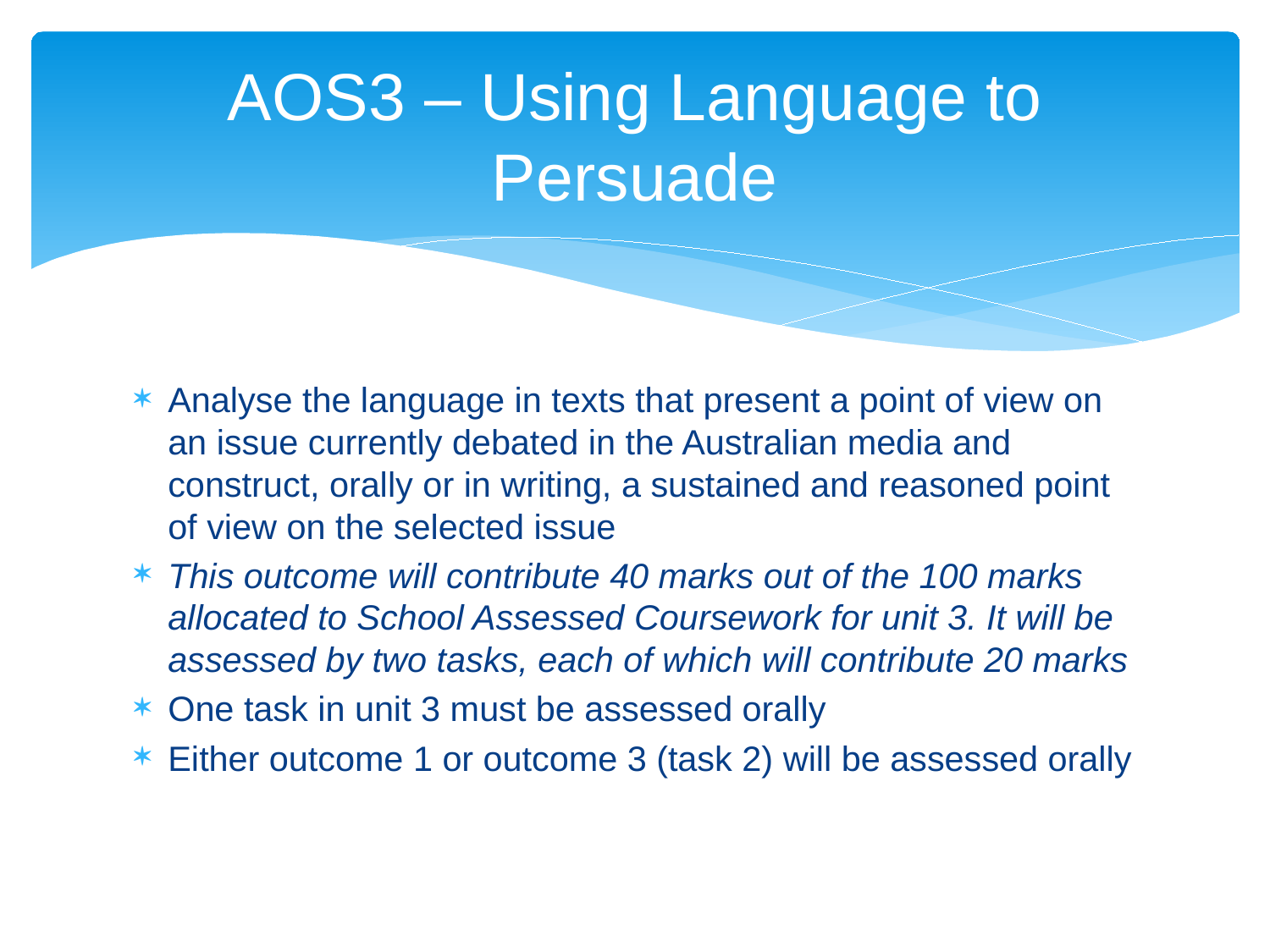

# AOS3 – Using Language to Persuade
Analyse the language in texts that present a point of view on an issue currently debated in the Australian media and construct, orally or in writing, a sustained and reasoned point of view on the selected issue
This outcome will contribute 40 marks out of the 100 marks allocated to School Assessed Coursework for unit 3. It will be assessed by two tasks, each of which will contribute 20 marks
One task in unit 3 must be assessed orally
Either outcome 1 or outcome 3 (task 2) will be assessed orally